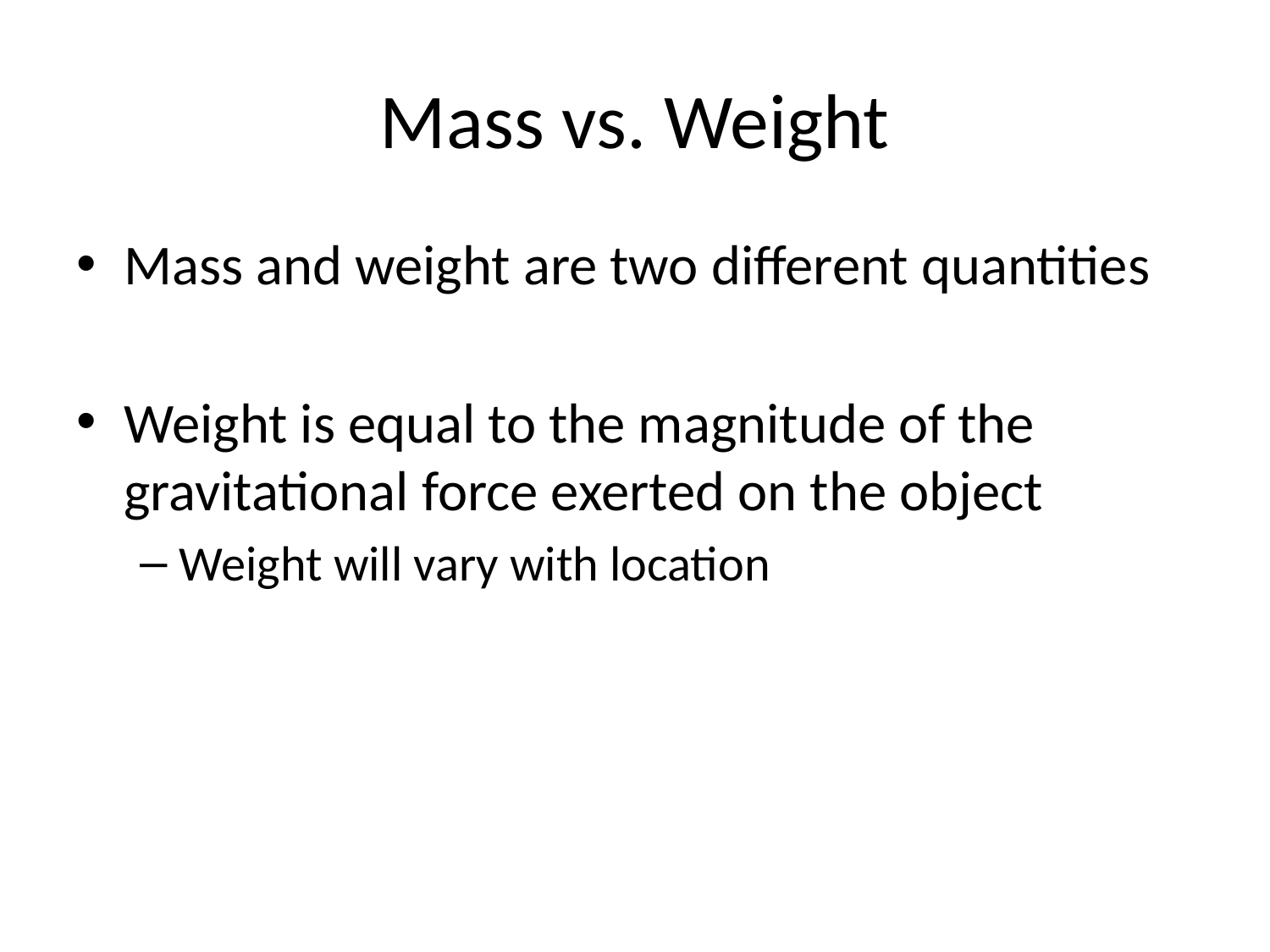

# Mass vs. Weight
Mass and weight are two different quantities

Weight is equal to the magnitude of the gravitational force exerted on the object
Weight will vary with location